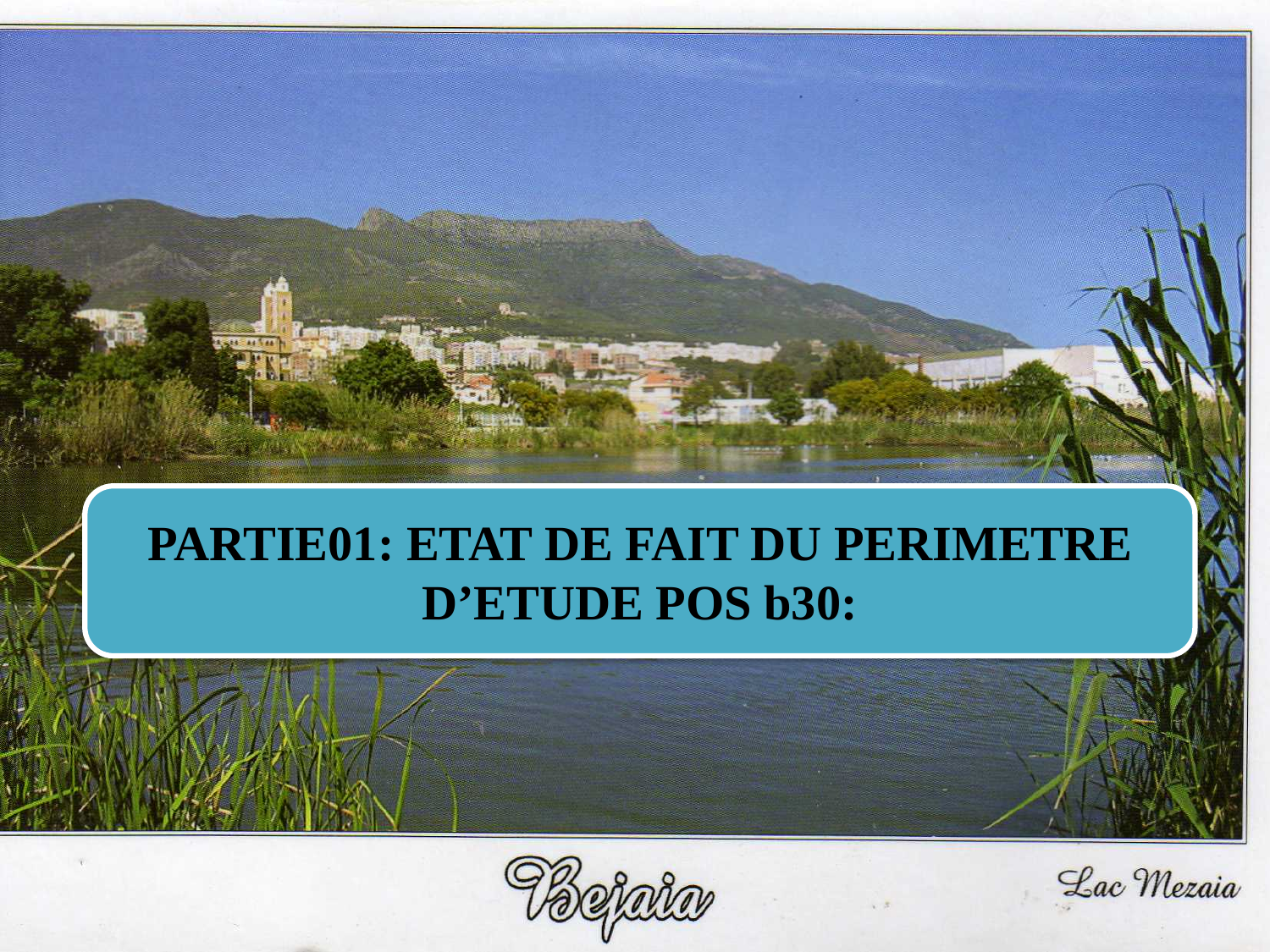

PARTIE01: ETAT DE FAIT DU PERIMETRE D’ETUDE POS b30: